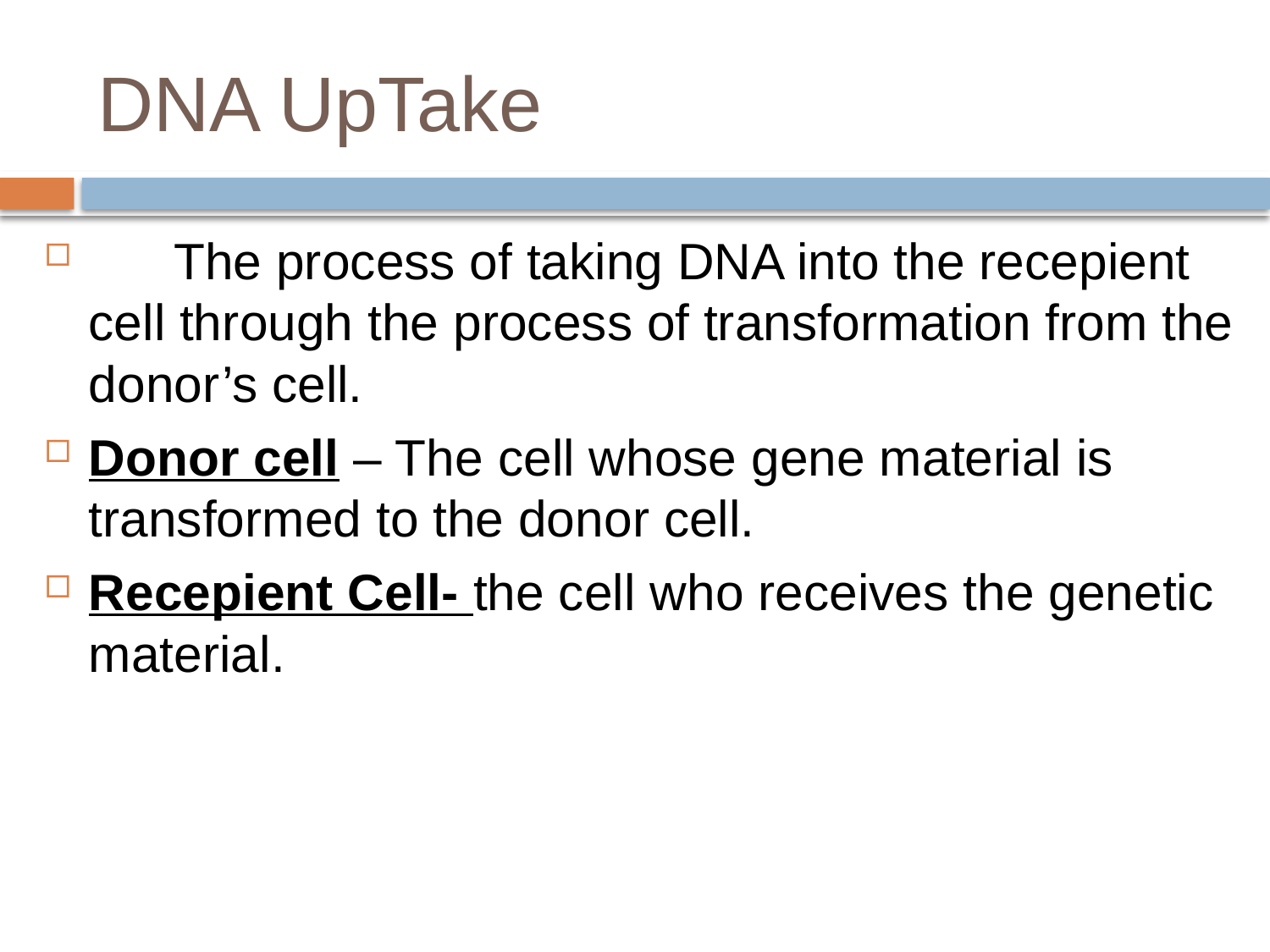

# DNA UpTake
      The process of taking DNA into the recepient cell through the process of transformation from the donor’s cell.
Donor cell – The cell whose gene material is transformed to the donor cell.
Recepient Cell- the cell who receives the genetic material.